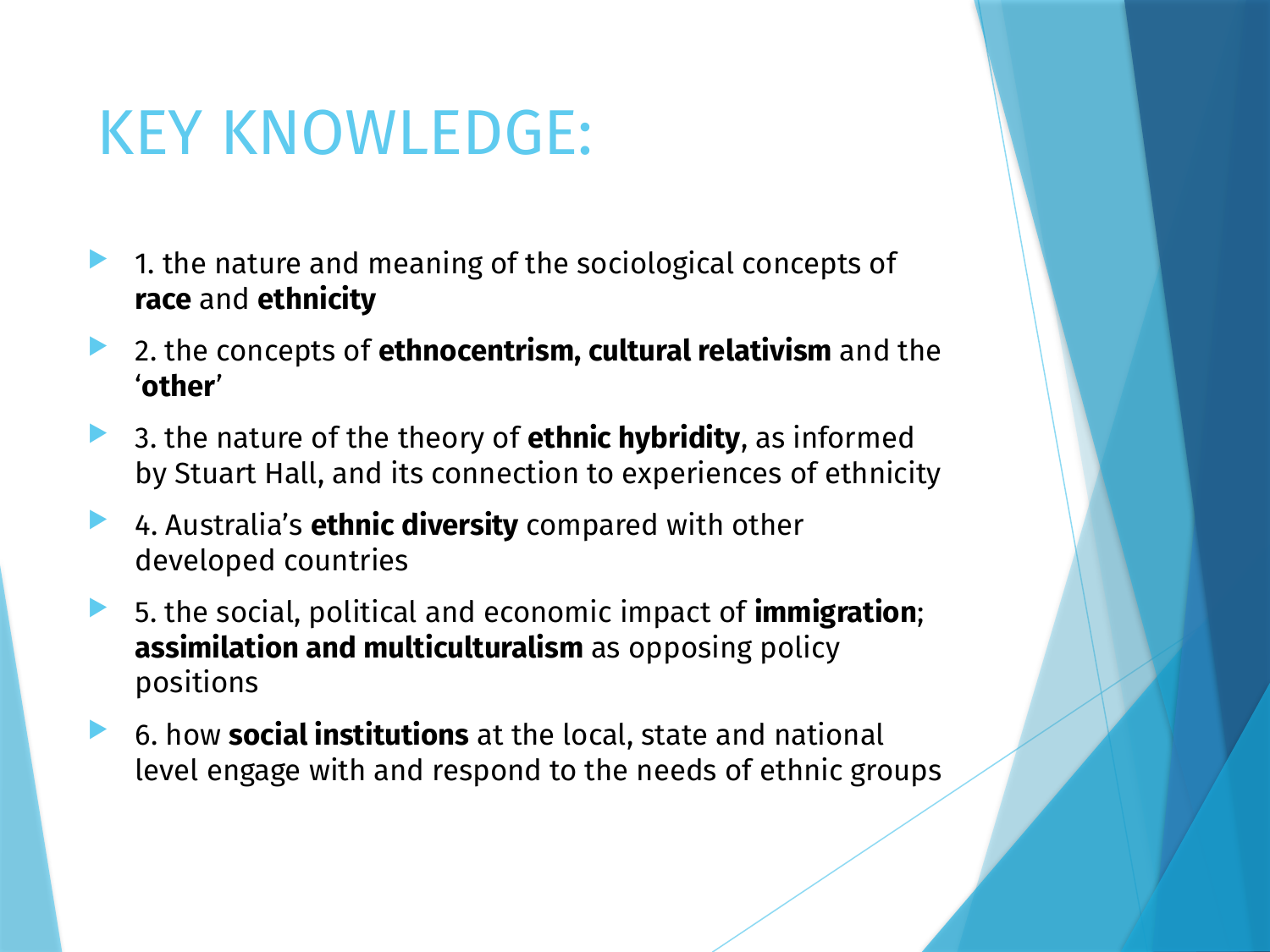

# KEY KNOWLEDGE:

1. the nature and meaning of the sociological concepts of race and ethnicity
2. the concepts of ethnocentrism, cultural relativism and the ‘other’
3. the nature of the theory of ethnic hybridity, as informed by Stuart Hall, and its connection to experiences of ethnicity
4. Australia’s ethnic diversity compared with other developed countries
5. the social, political and economic impact of immigration; assimilation and multiculturalism as opposing policy positions
6. how social institutions at the local, state and national level engage with and respond to the needs of ethnic groups